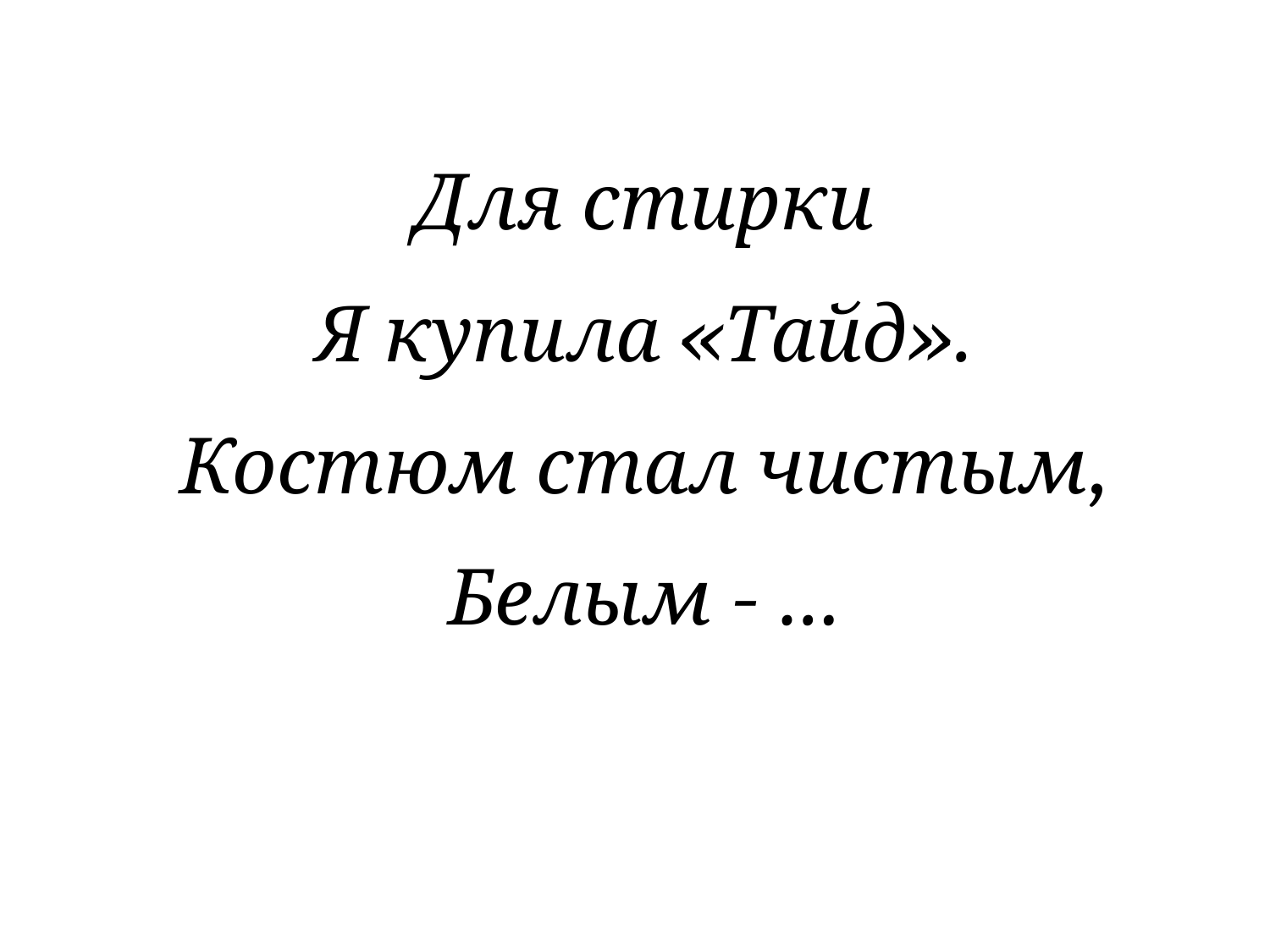

Для стирки
Я купила «Тайд».
Костюм стал чистым,
Белым - …